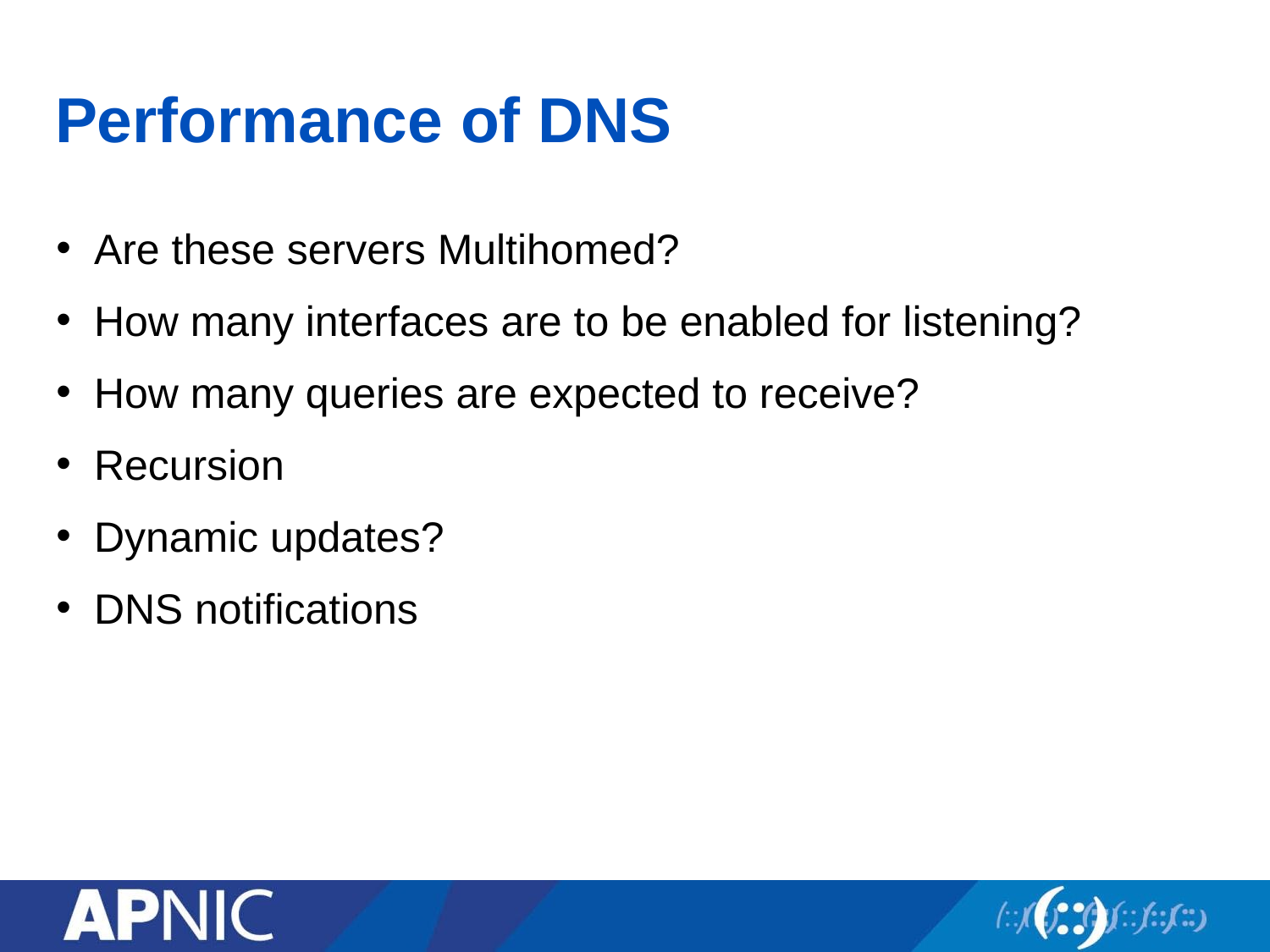

# Performance of DNS
Are these servers Multihomed?
How many interfaces are to be enabled for listening?
How many queries are expected to receive?
Recursion
Dynamic updates?
DNS notifications